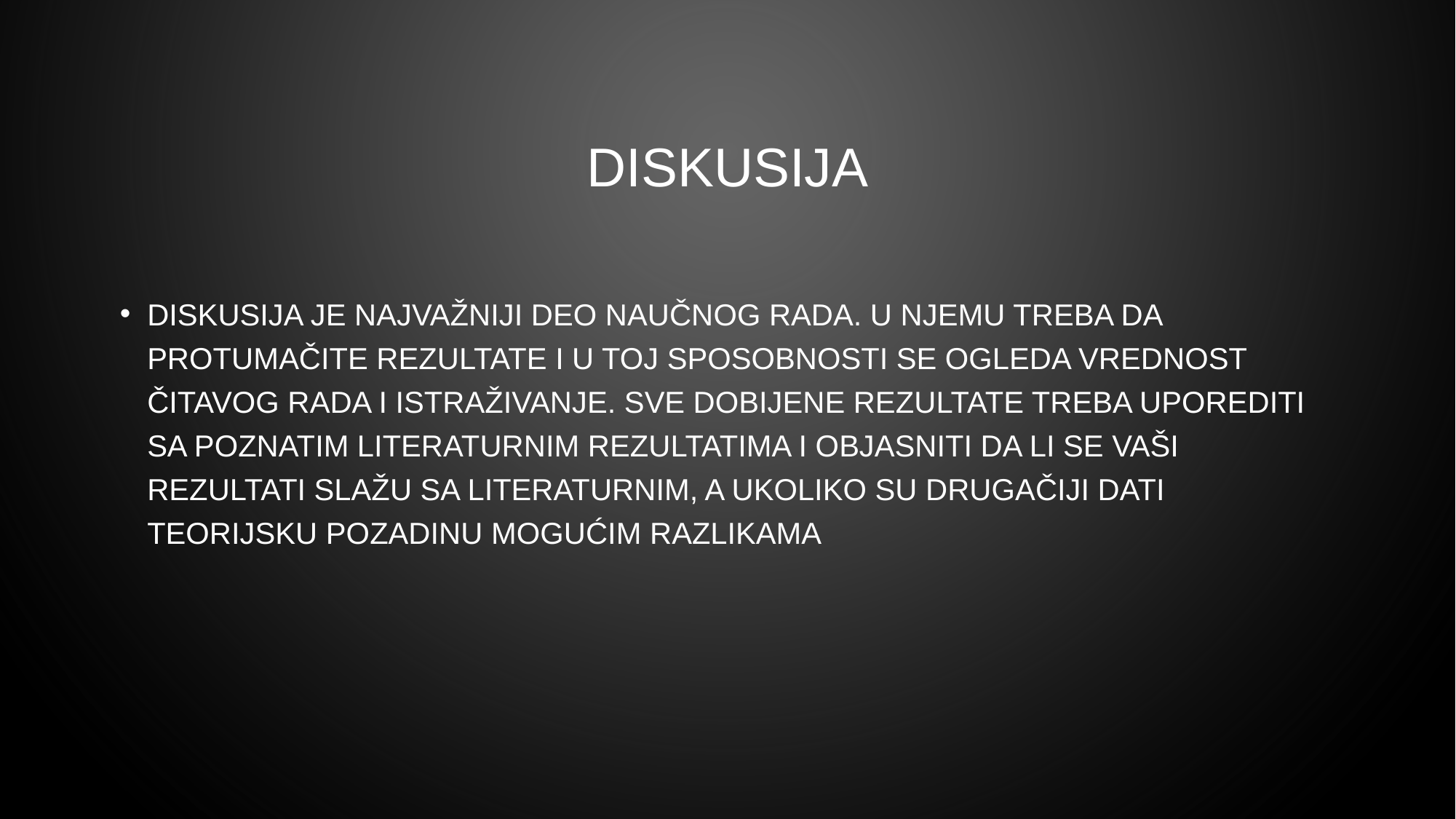

# Diskusija
Diskusija je najvažniji deo naučnog rada. U njemu treba da protumačite rezultate i u toj sposobnosti se ogleda vrednost čitavog rada i istraživanje. Sve dobijene rezultate treba uporediti sa poznatim literaturnim rezultatima i objasniti da li se vaši rezultati slažu sa literaturnim, a ukoliko su drugačiji dati teorijsku pozadinu mogućim razlikama